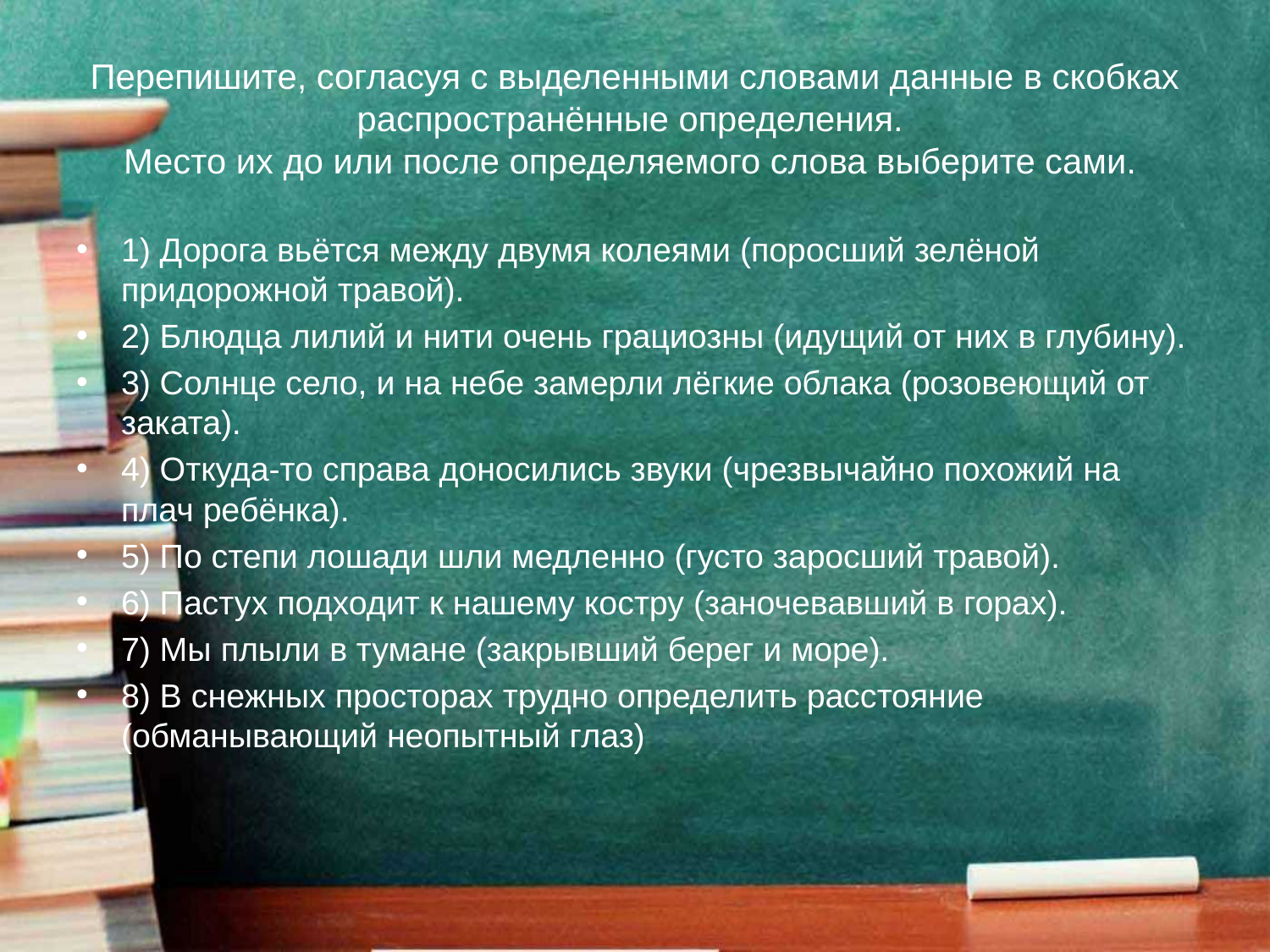

# Перепишите, согласуя с выделенными словами данные в скобках распространённые определения. Место их до или после определяемого слова выберите сами.
1) Дорога вьётся между двумя колеями (поросший зелёной придорожной травой).
2) Блюдца лилий и нити очень грациозны (идущий от них в глубину).
3) Солнце село, и на небе замерли лёгкие облака (розовеющий от заката).
4) Откуда-то справа доносились звуки (чрезвычайно похожий на плач ребёнка).
5) По степи лошади шли медленно (густо заросший травой).
6) Пастух подходит к нашему костру (заночевавший в горах).
7) Мы плыли в тумане (закрывший берег и море).
8) В снежных просторах трудно определить расстояние (обманывающий неопытный глаз)